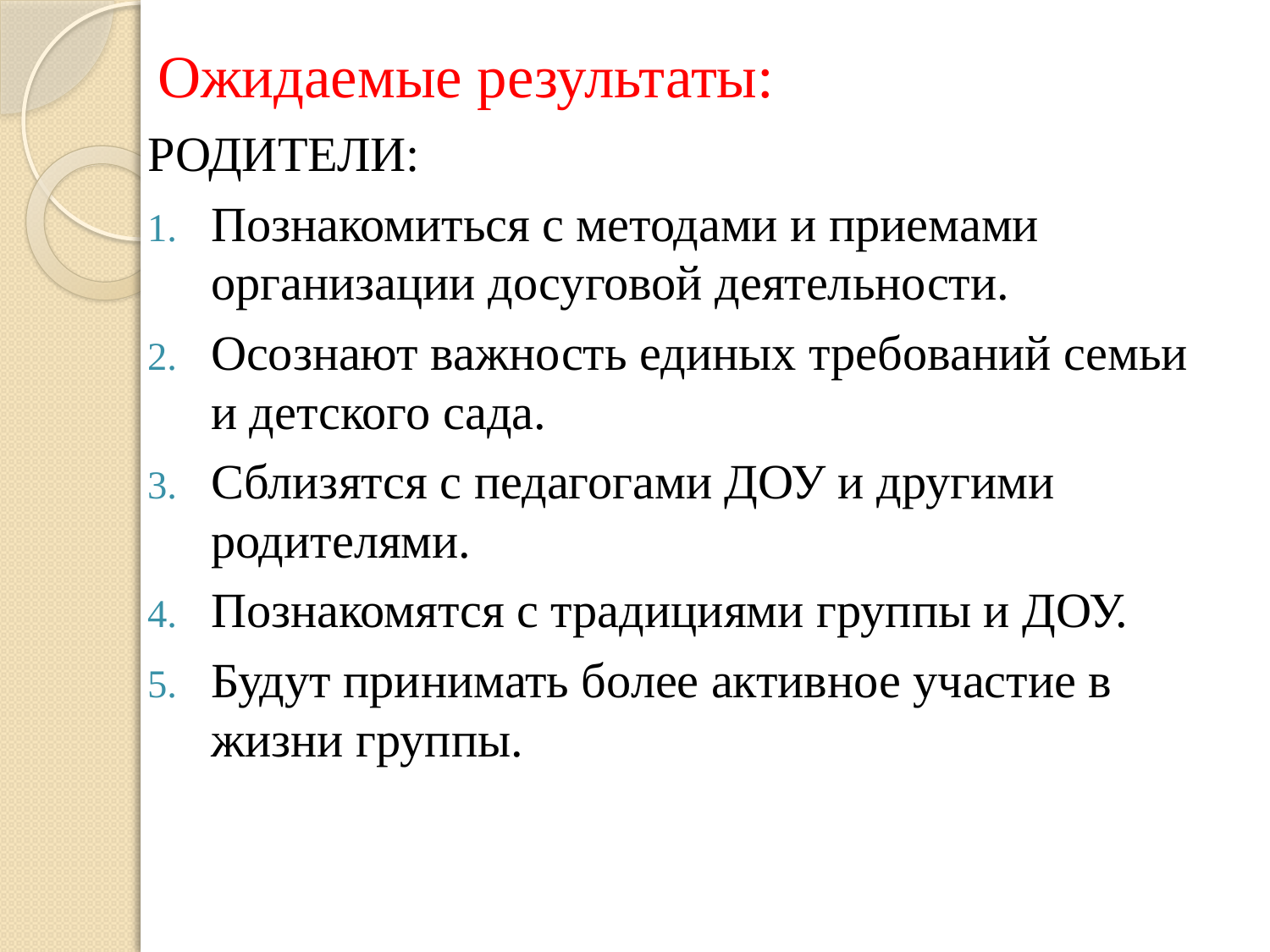

# Ожидаемые результаты:
РОДИТЕЛИ:
Познакомиться с методами и приемами организации досуговой деятельности.
Осознают важность единых требований семьи и детского сада.
Сблизятся с педагогами ДОУ и другими родителями.
Познакомятся с традициями группы и ДОУ.
Будут принимать более активное участие в  жизни группы.